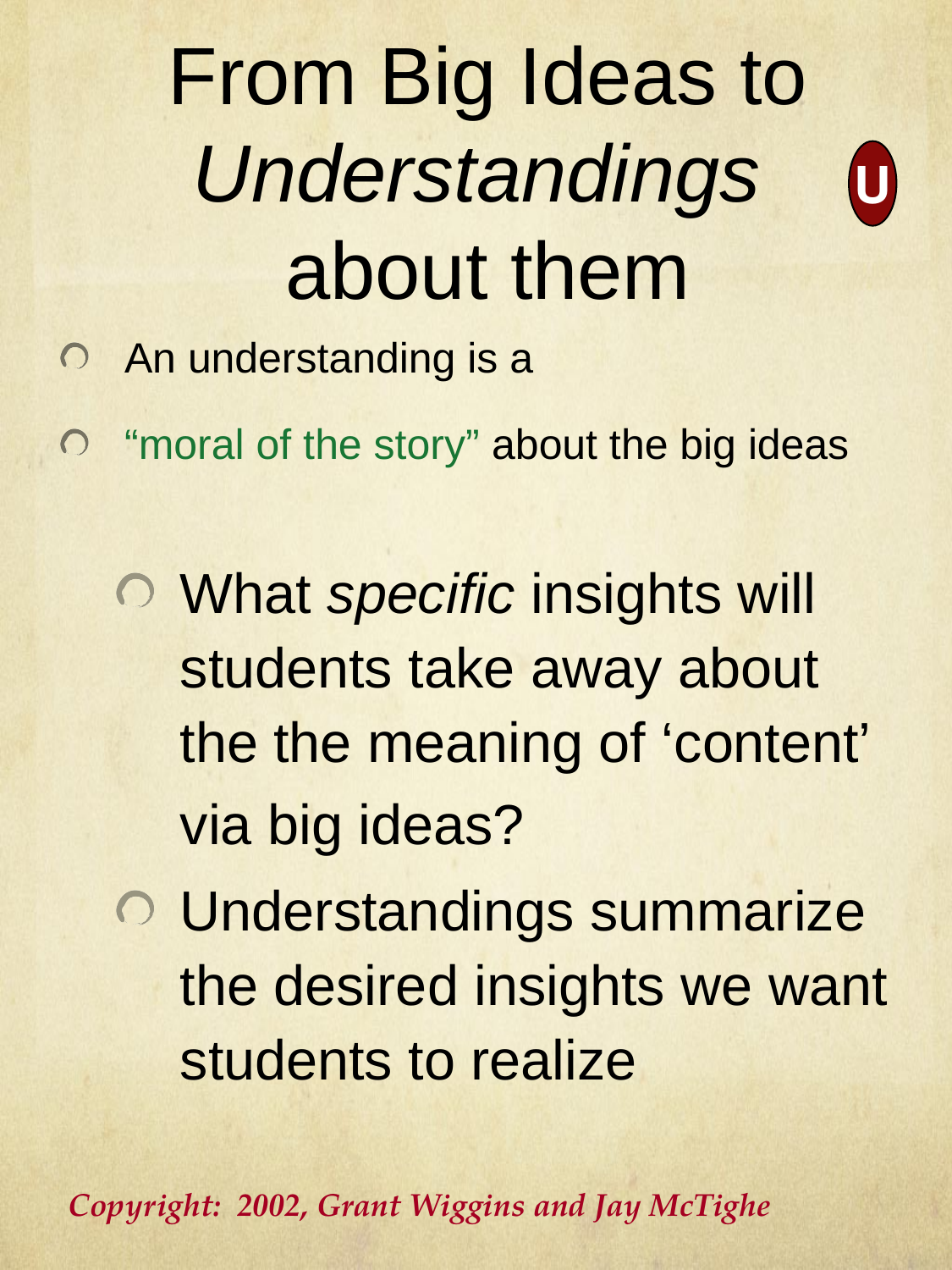

# From Big Ideas to Understandings about them
U
An understanding is a
“moral of the story” about the big ideas

What specific insights will students take away about the the meaning of ‘content’ via big ideas?
Understandings summarize the desired insights we want students to realize
Copyright:  2002, Grant Wiggins and Jay McTighe